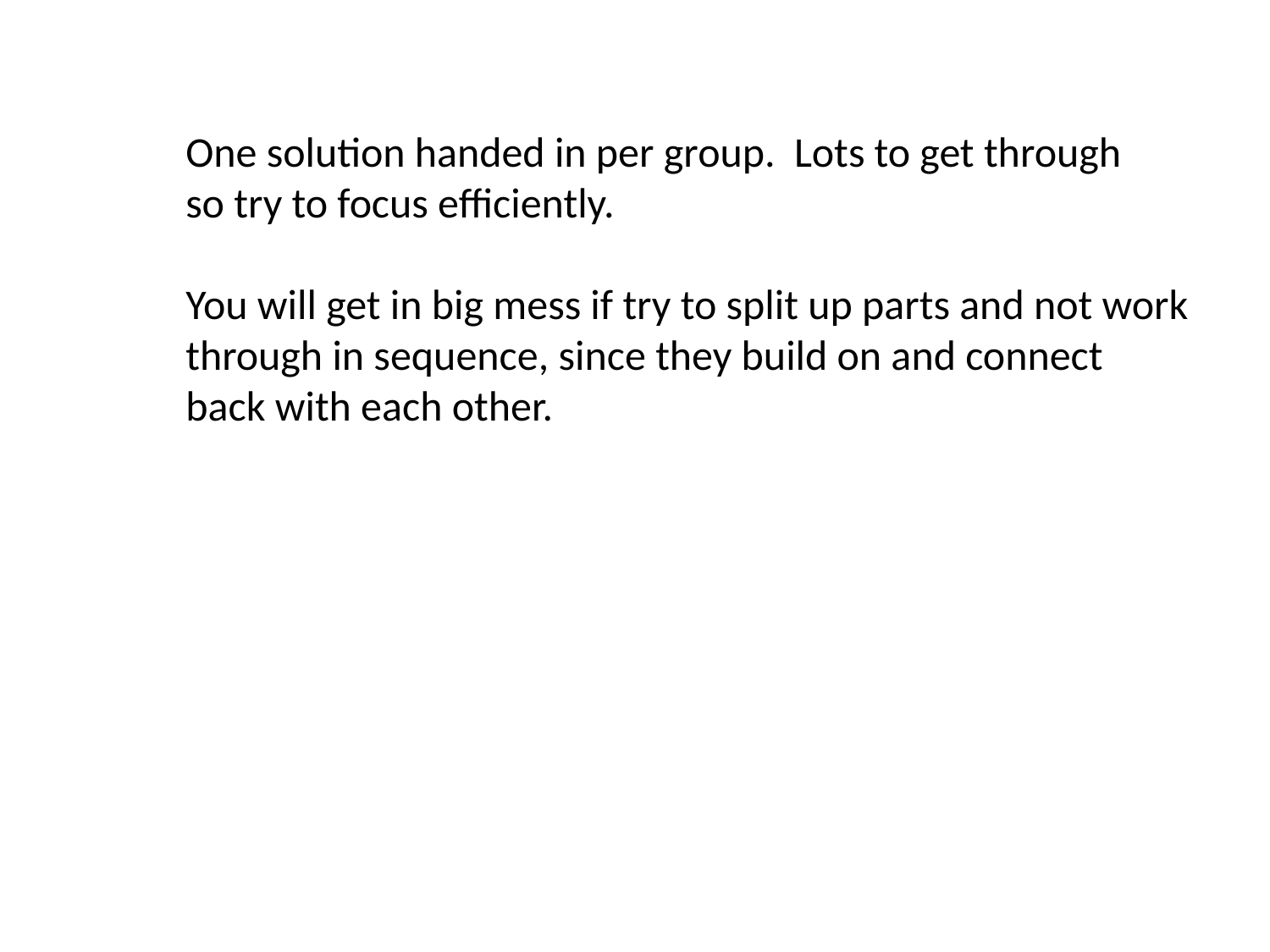

One solution handed in per group.  Lots to get through
so try to focus efficiently.

You will get in big mess if try to split up parts and not work
through in sequence, since they build on and connect
back with each other.